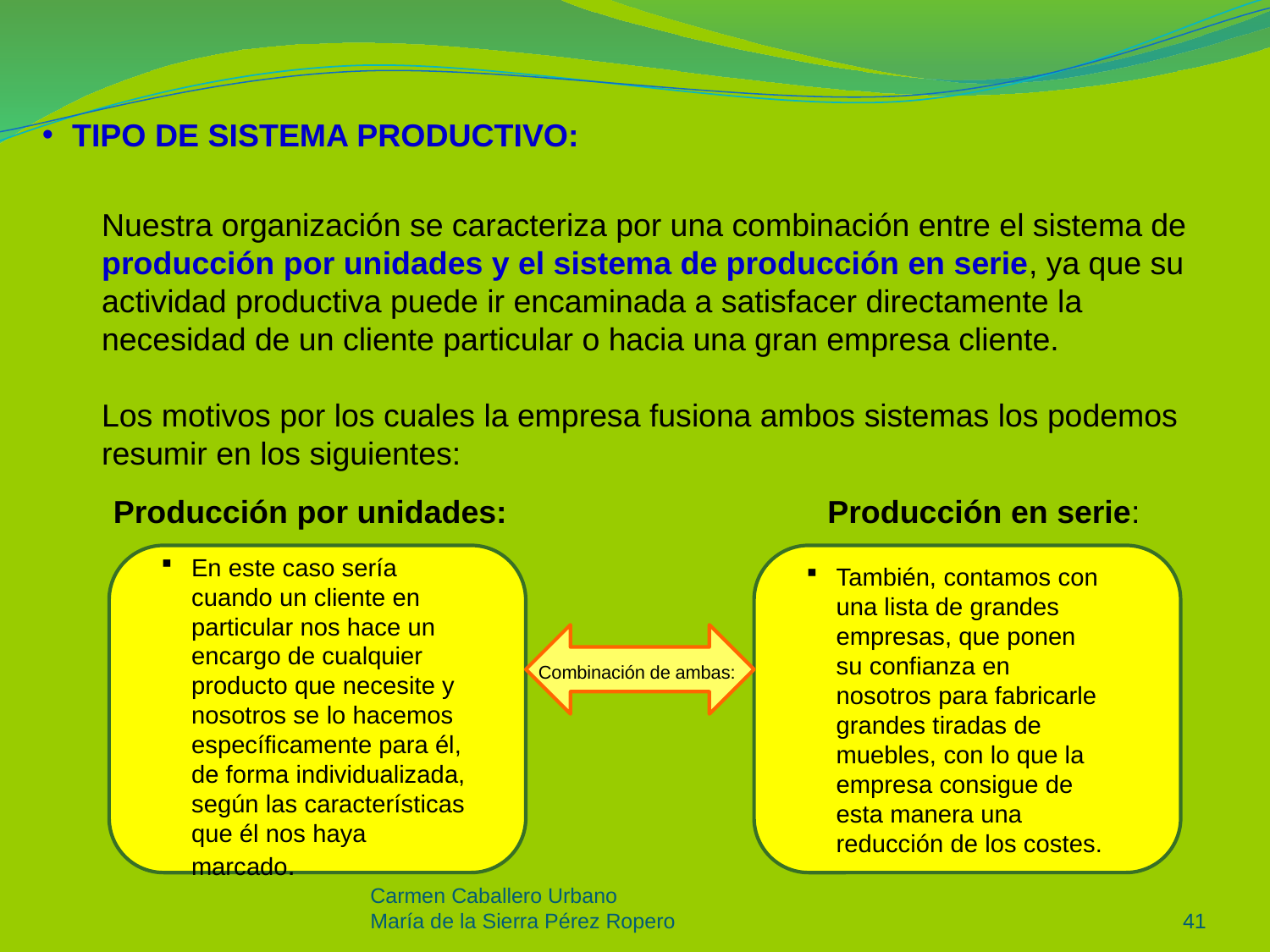

TIPO DE SISTEMA PRODUCTIVO:
Nuestra organización se caracteriza por una combinación entre el sistema de producción por unidades y el sistema de producción en serie, ya que su actividad productiva puede ir encaminada a satisfacer directamente la  necesidad de un cliente particular o hacia una gran empresa cliente.

Los motivos por los cuales la empresa fusiona ambos sistemas los podemos resumir en los siguientes:
Producción por unidades:
Producción en serie:

En este caso sería cuando un cliente en particular nos hace un encargo de cualquier  producto que necesite y nosotros se lo hacemos específicamente para él, de forma individualizada, según las características que él nos haya marcado.

También, contamos con una lista de grandes empresas, que ponen su confianza en nosotros para fabricarle grandes tiradas de muebles, con lo que la empresa consigue de esta manera una reducción de los costes.

Combinación de ambas:
Carmen Caballero Urbano
María de la Sierra Pérez Ropero
41